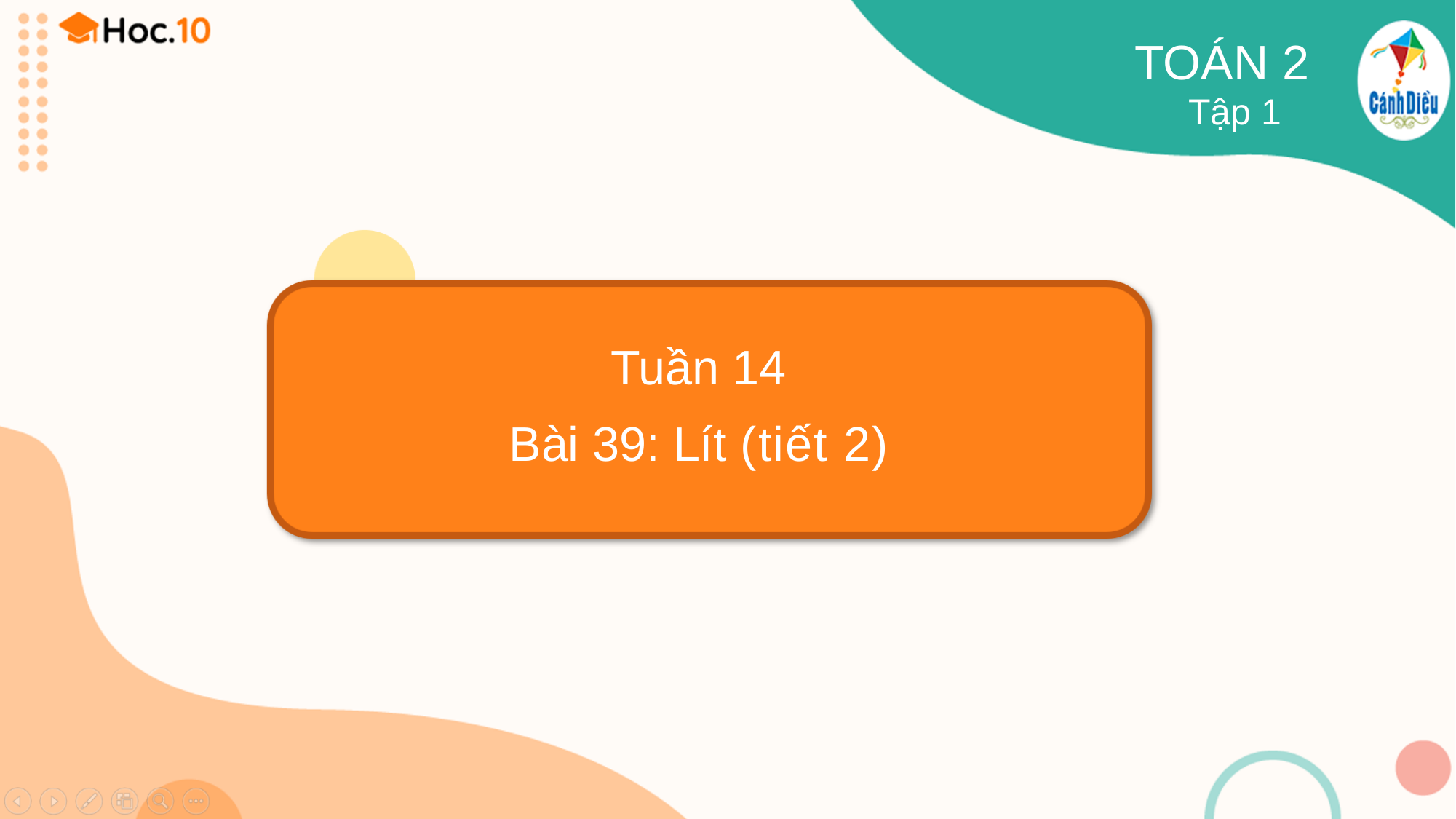

TOÁN 2
Tập 1
Tuần 14
Bài 39: Lít (tiết 2)